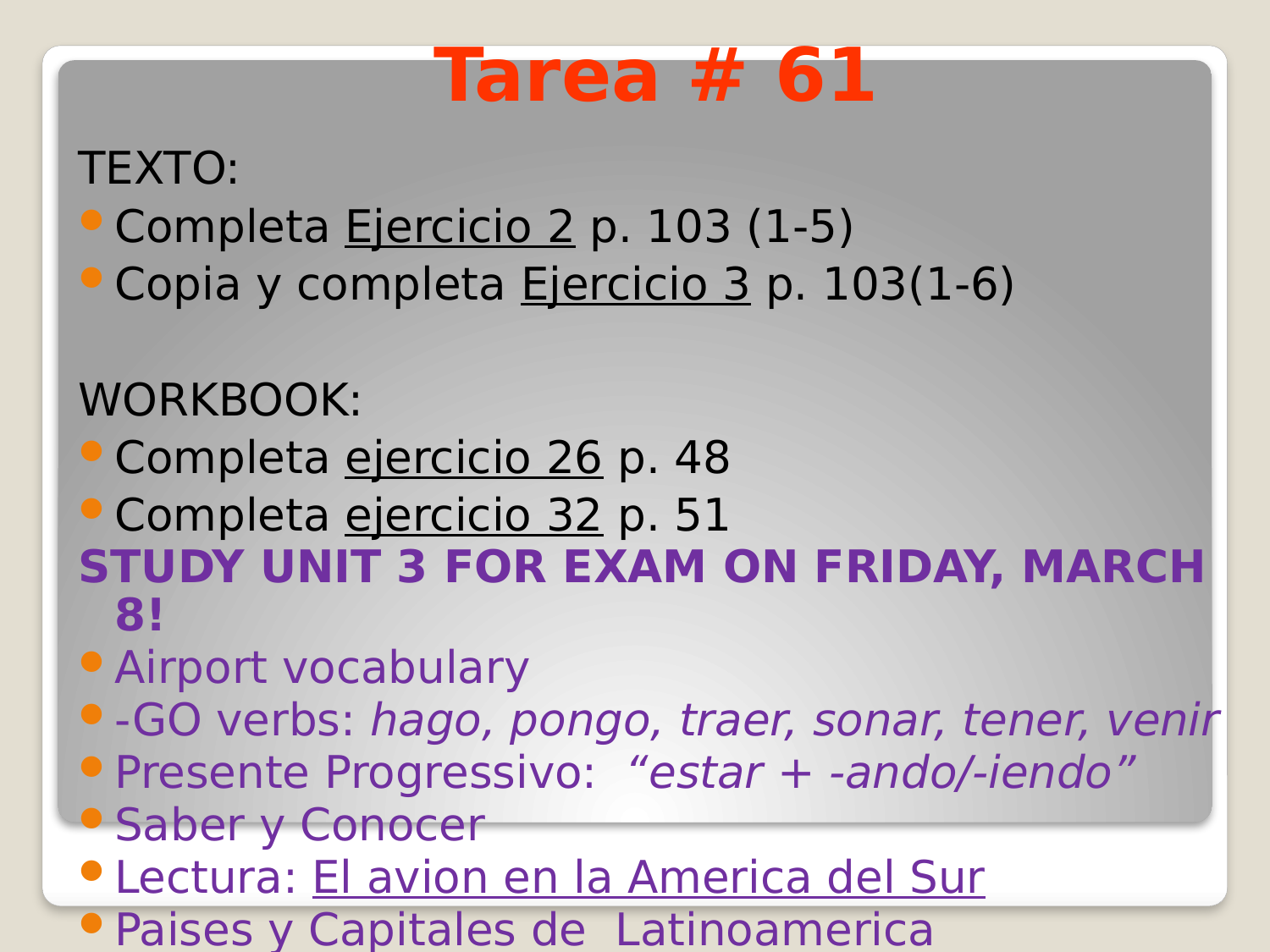

Tarea # 61
TEXTO:
Completa Ejercicio 2 p. 103 (1-5)
Copia y completa Ejercicio 3 p. 103(1-6)

WORKBOOK:
Completa ejercicio 26 p. 48
Completa ejercicio 32 p. 51
STUDY UNIT 3 FOR EXAM ON FRIDAY, MARCH 8!
Airport vocabulary
-GO verbs: hago, pongo, traer, sonar, tener, venir
Presente Progressivo:  “estar + -ando/-iendo”
Saber y Conocer
Lectura: El avion en la America del Sur
Paises y Capitales de  Latinoamerica